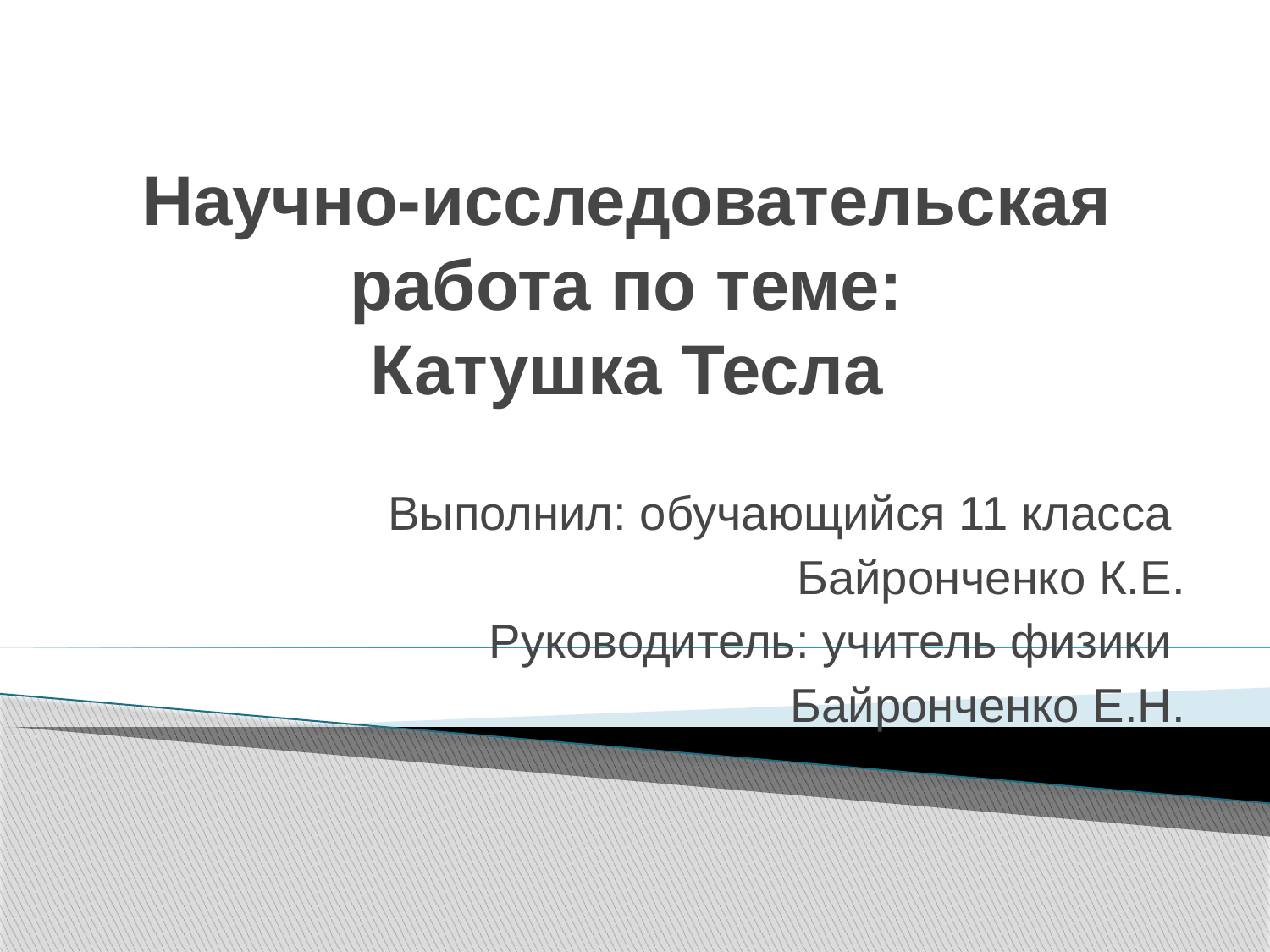

# Научно-исследовательская работа по теме: Катушка Тесла
Выполнил: обучающийся 11 класса
Байронченко К.Е.
Руководитель: учитель физики
Байронченко Е.Н.